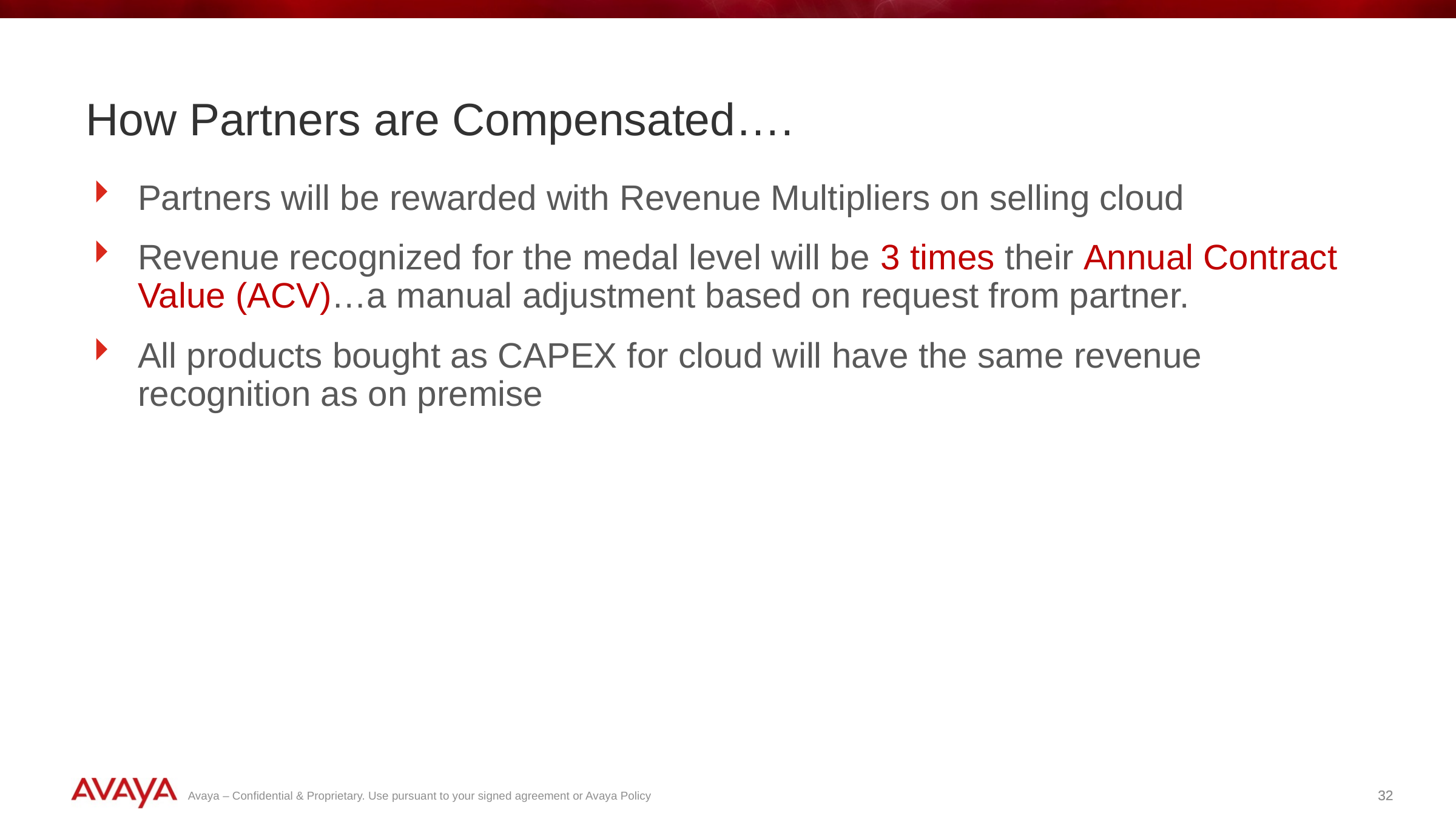

How Partners are Compensated….
Partners will be rewarded with Revenue Multipliers on selling cloud
Revenue recognized for the medal level will be 3 times their Annual Contract Value (ACV)…a manual adjustment based on request from partner.
All products bought as CAPEX for cloud will have the same revenue recognition as on premise